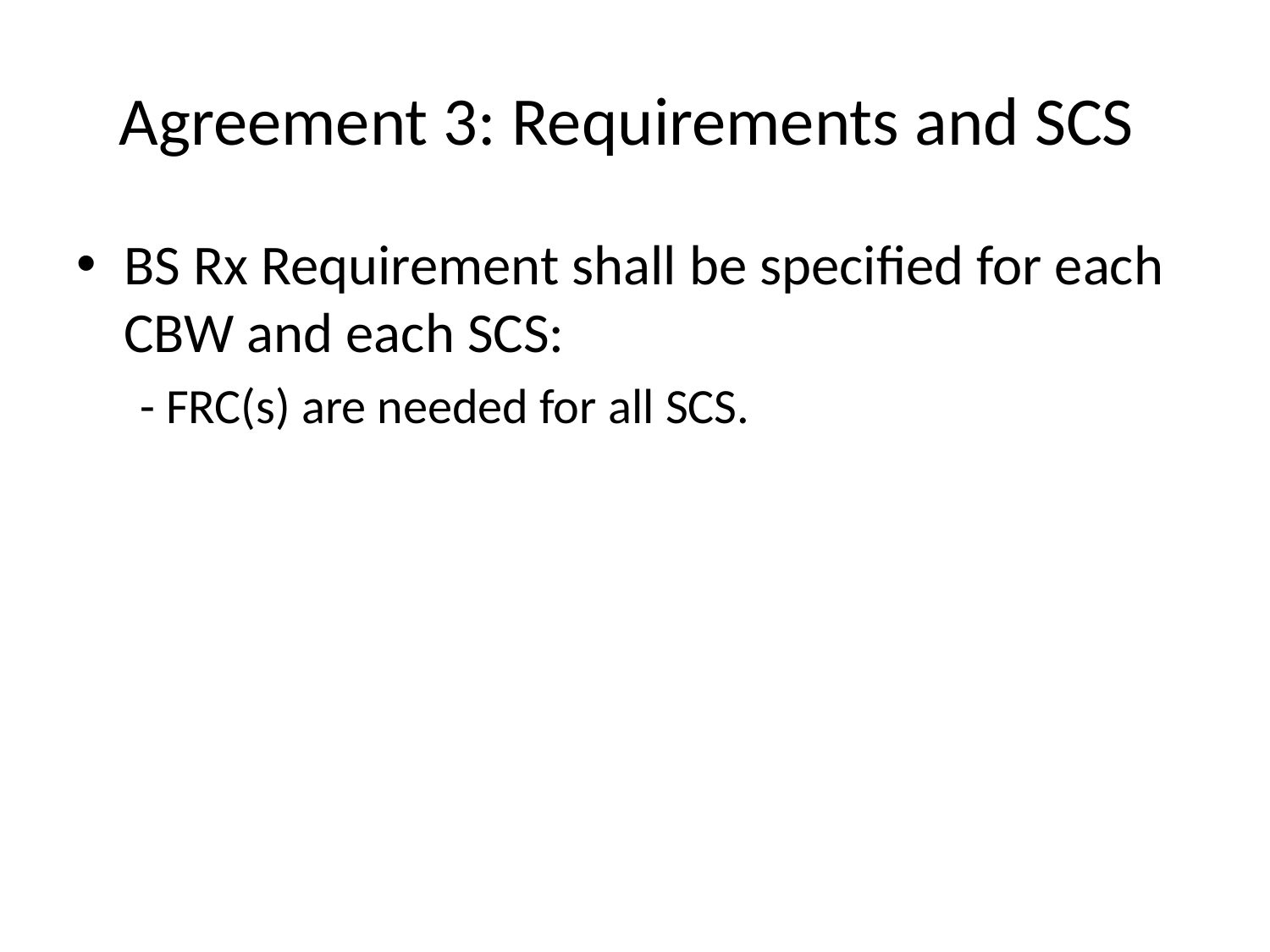

# Agreement 3: Requirements and SCS
BS Rx Requirement shall be specified for each CBW and each SCS:
- FRC(s) are needed for all SCS.